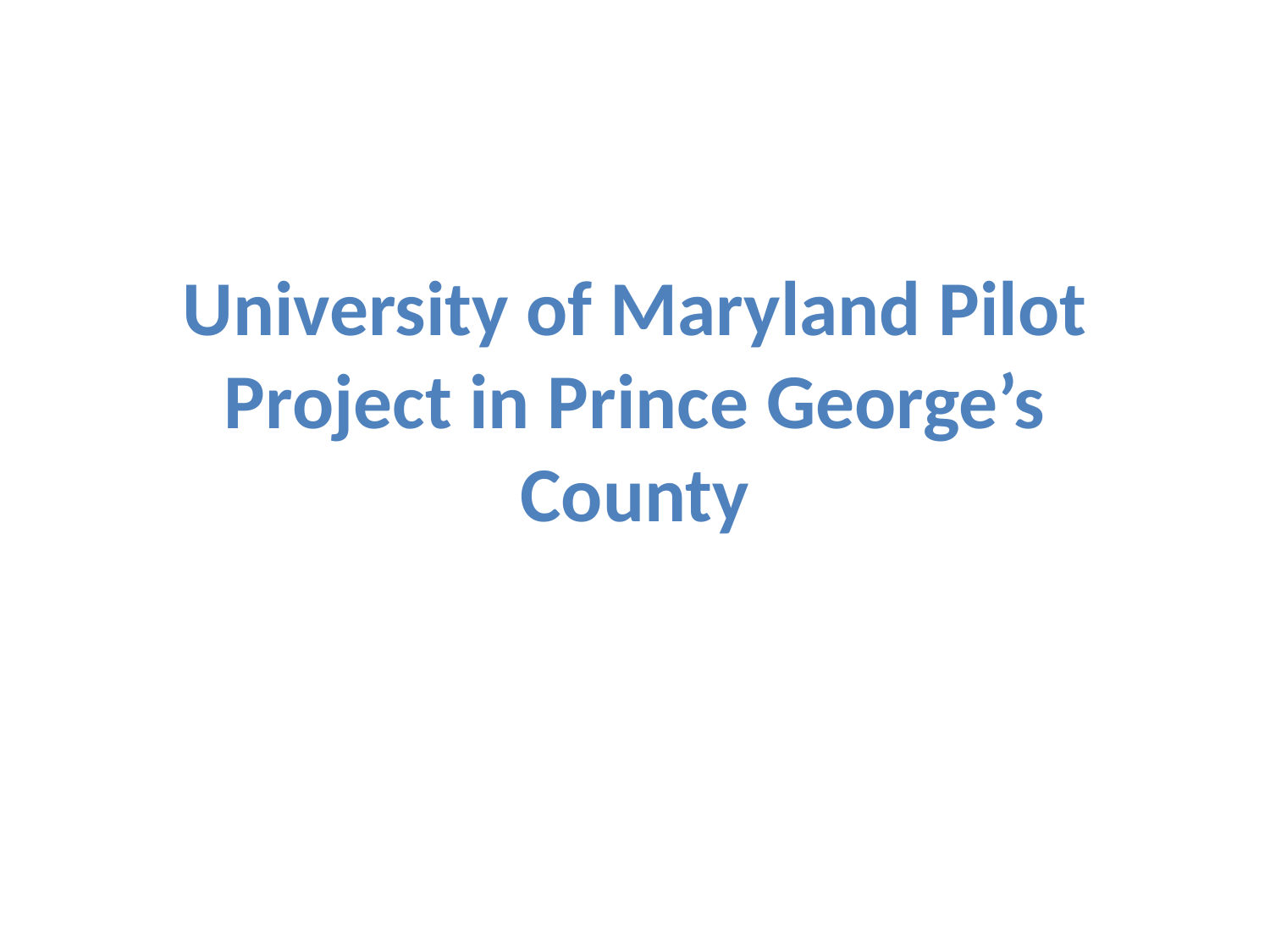

# University of Maryland Pilot Project in Prince George’s County